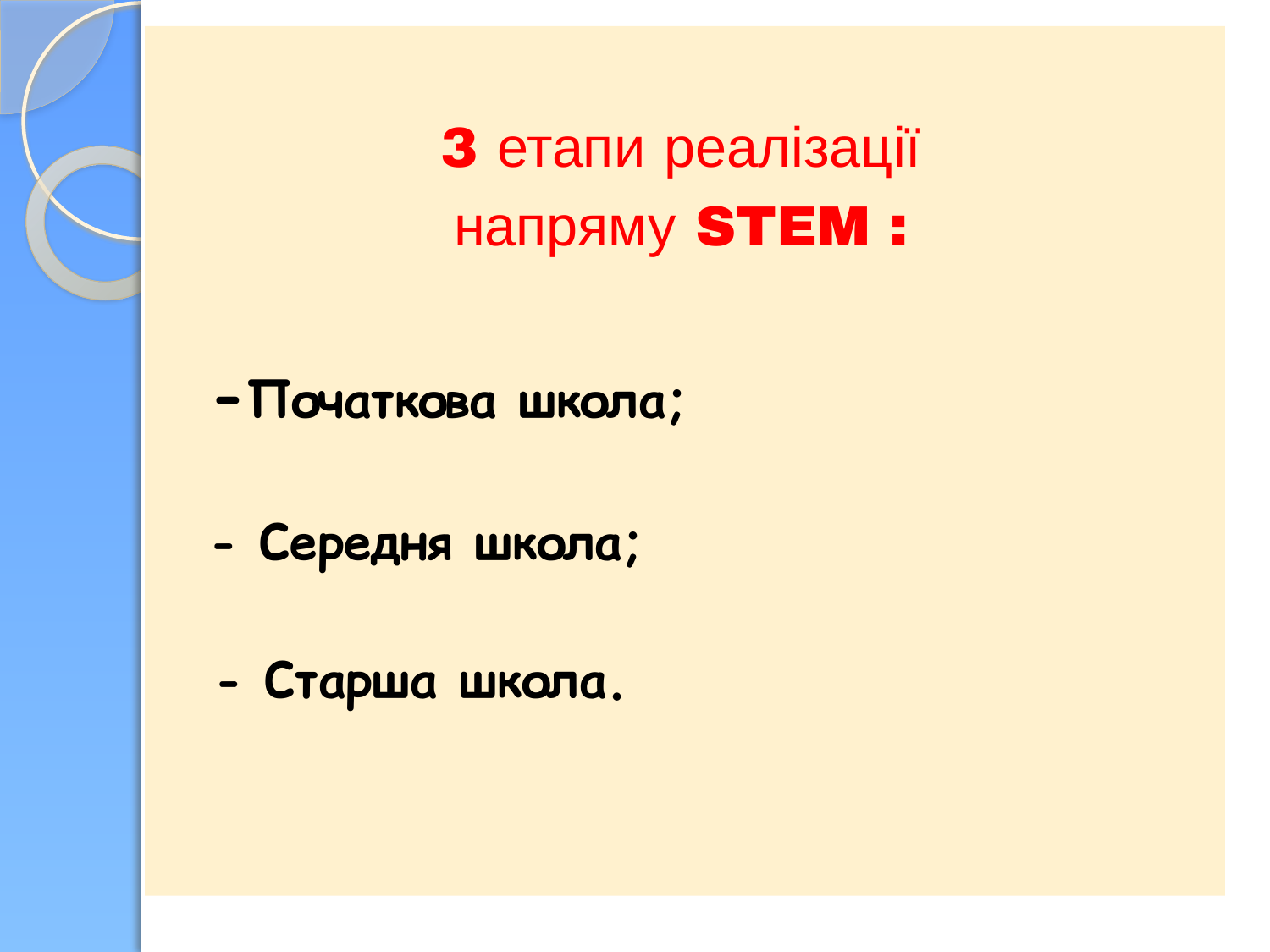

3 етапи реалізації
напряму STEM :

	-Початкова школа;

	- Середня школа;

- Старша школа.